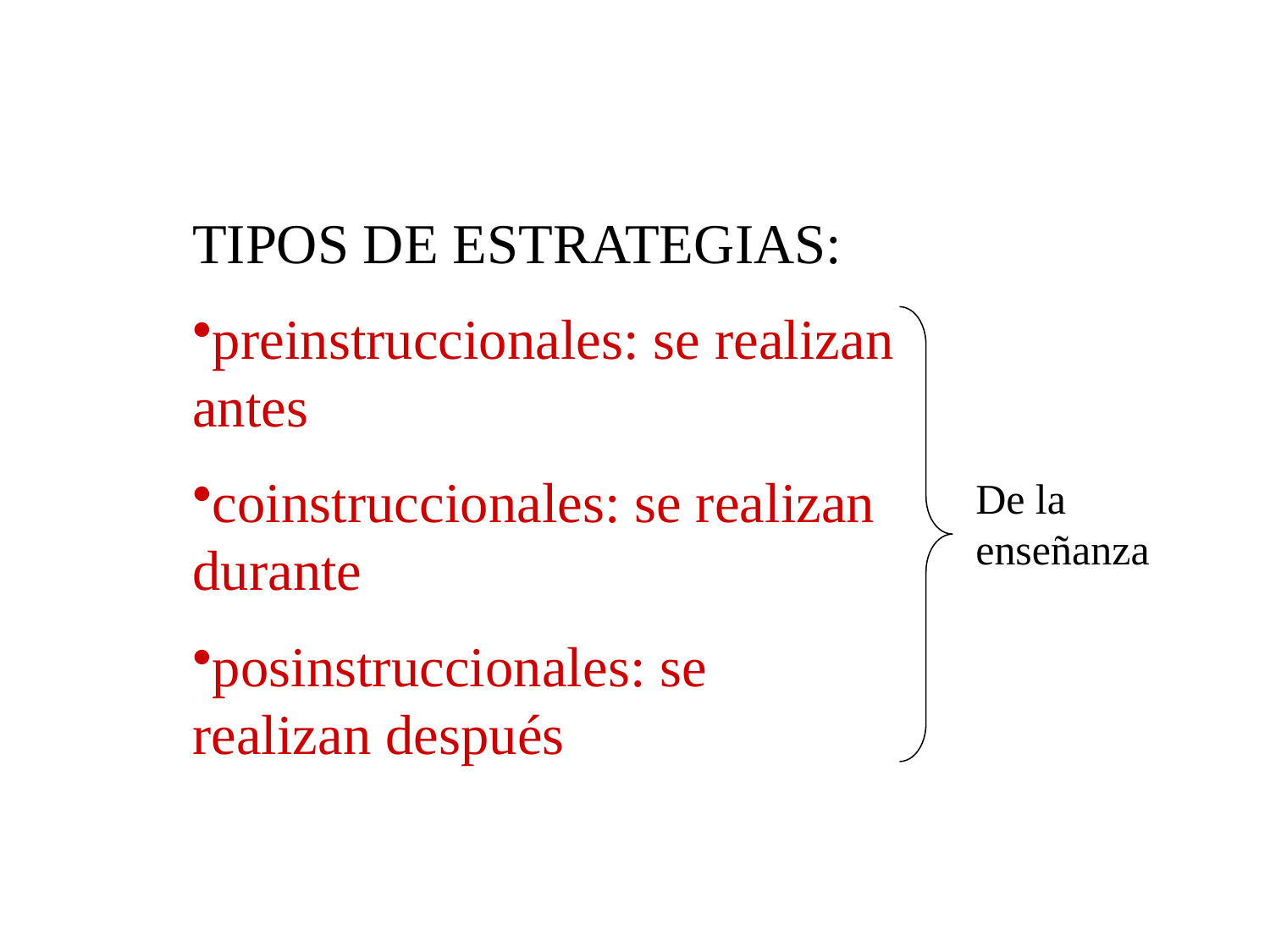

TIPOS DE ESTRATEGIAS:
preinstruccionales: se realizan antes
coinstruccionales: se realizan durante
posinstruccionales: se realizan después

De la enseñanza